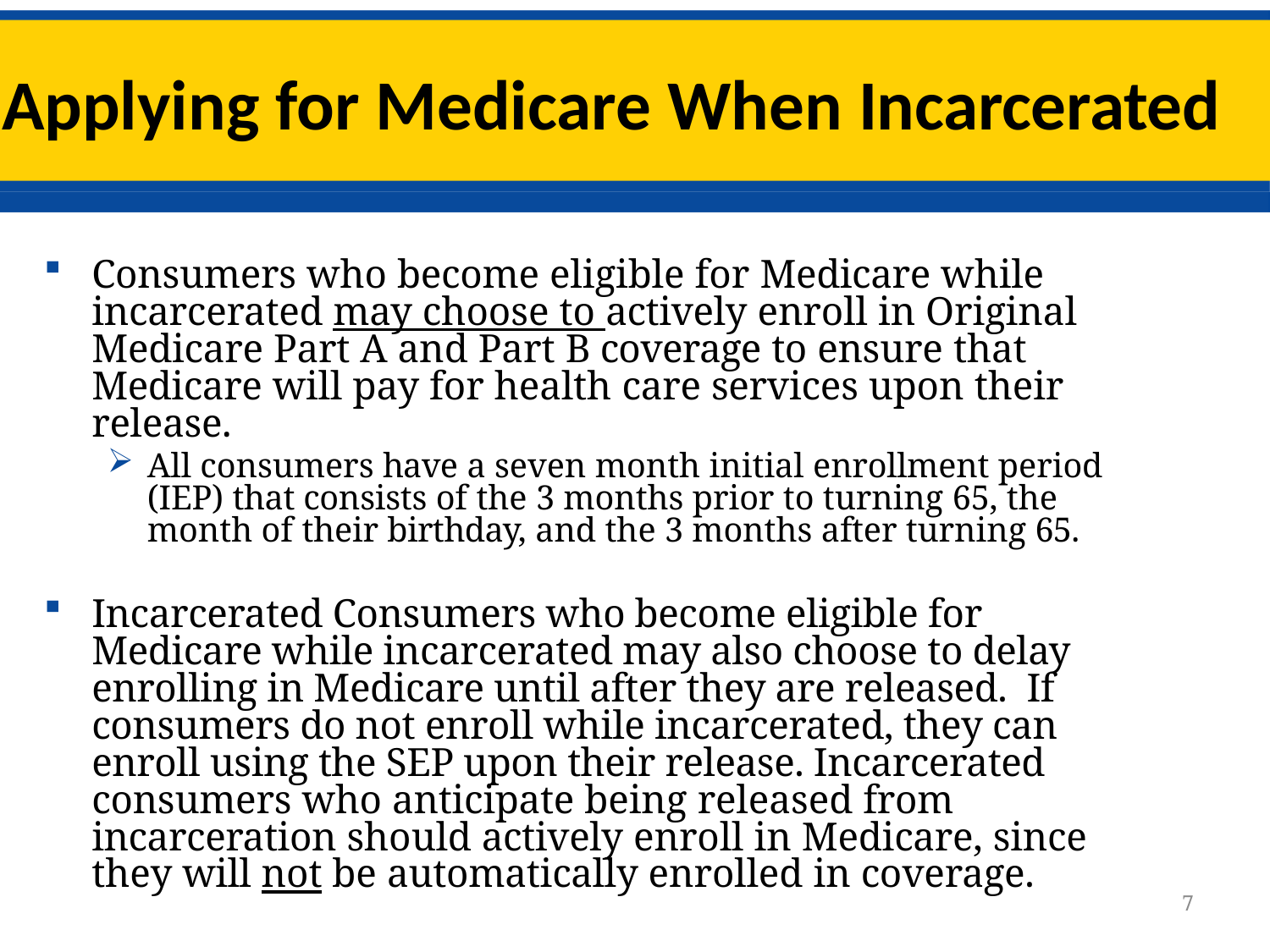

# Applying for Medicare When Incarcerated
Consumers who become eligible for Medicare while incarcerated may choose to actively enroll in Original Medicare Part A and Part B coverage to ensure that Medicare will pay for health care services upon their release.
All consumers have a seven month initial enrollment period (IEP) that consists of the 3 months prior to turning 65, the month of their birthday, and the 3 months after turning 65.

Incarcerated Consumers who become eligible for Medicare while incarcerated may also choose to delay enrolling in Medicare until after they are released.  If consumers do not enroll while incarcerated, they can enroll using the SEP upon their release. Incarcerated consumers who anticipate being released from incarceration should actively enroll in Medicare, since they will not be automatically enrolled in coverage.
7